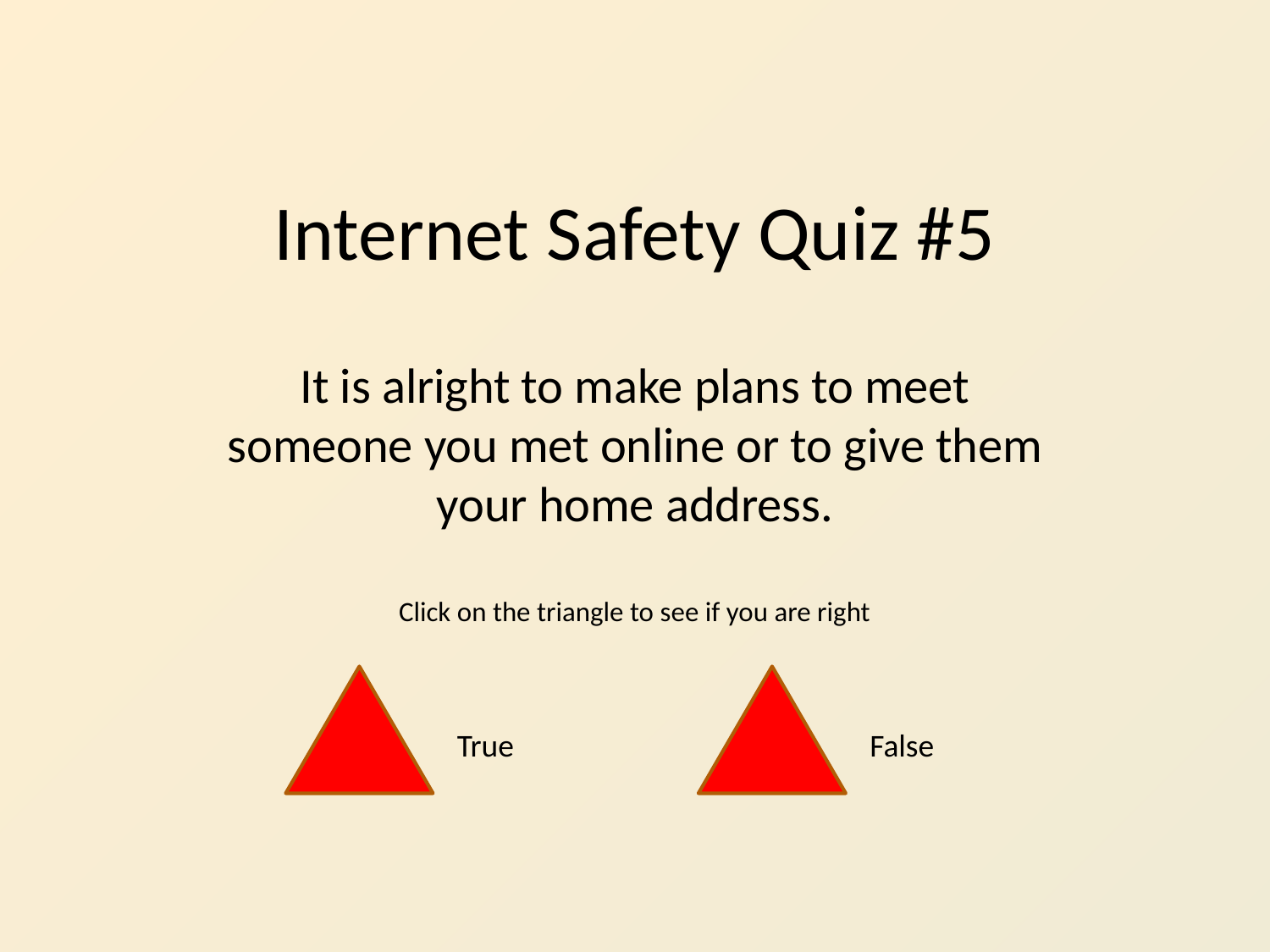

# Internet Safety Quiz #5

It is alright to make plans to meet someone you met online or to give them your home address.

Click on the triangle to see if you are right

True
False